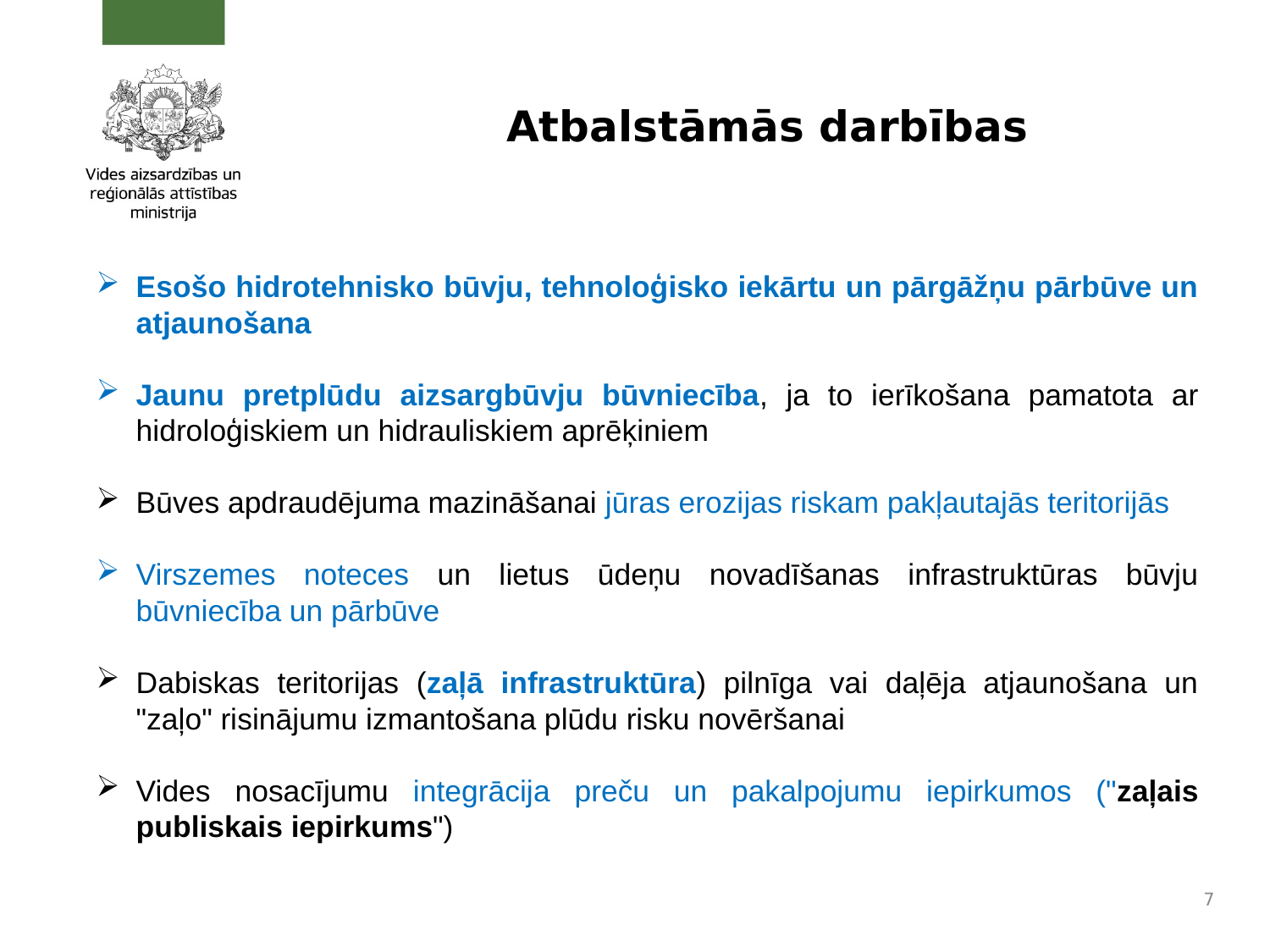

# Atbalstāmās darbības

Esošo hidrotehnisko būvju, tehnoloģisko iekārtu un pārgāžņu pārbūve un atjaunošana

Jaunu pretplūdu aizsargbūvju būvniecība, ja to ierīkošana pamatota ar hidroloģiskiem un hidrauliskiem aprēķiniem

Būves apdraudējuma mazināšanai jūras erozijas riskam pakļautajās teritorijās

Virszemes noteces un lietus ūdeņu novadīšanas infrastruktūras būvju būvniecība un pārbūve

Dabiskas teritorijas (zaļā infrastruktūra) pilnīga vai daļēja atjaunošana un "zaļo" risinājumu izmantošana plūdu risku novēršanai

Vides nosacījumu integrācija preču un pakalpojumu iepirkumos ("zaļais publiskais iepirkums")
7